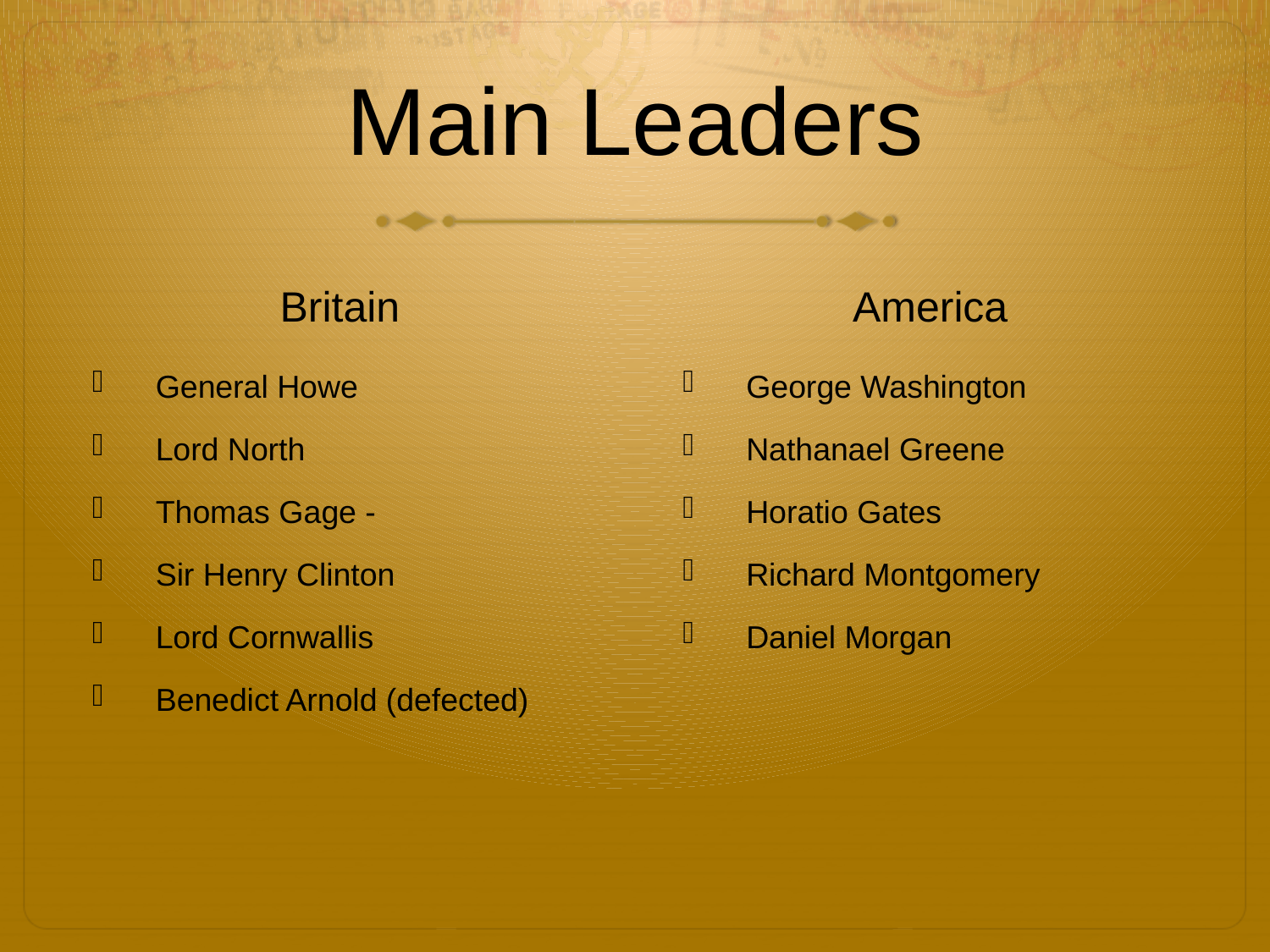

# Main Leaders
Britain
America
General Howe
Lord North
Thomas Gage -
Sir Henry Clinton
Lord Cornwallis
Benedict Arnold (defected)
George Washington
Nathanael Greene
Horatio Gates
Richard Montgomery
Daniel Morgan